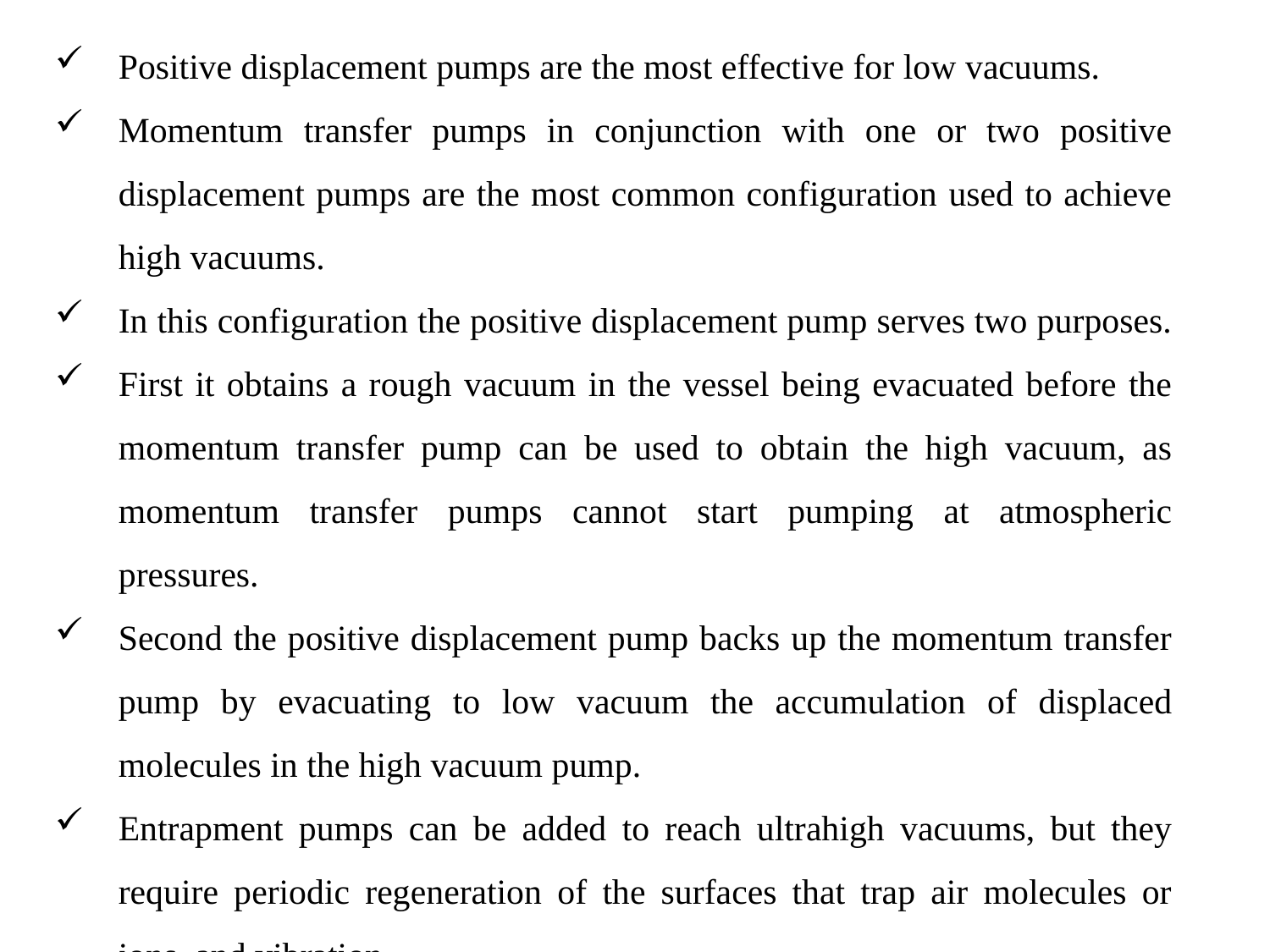

Positive displacement pumps are the most effective for low vacuums.
Momentum transfer pumps in conjunction with one or two positive displacement pumps are the most common configuration used to achieve high vacuums.
In this configuration the positive displacement pump serves two purposes.
First it obtains a rough vacuum in the vessel being evacuated before the momentum transfer pump can be used to obtain the high vacuum, as momentum transfer pumps cannot start pumping at atmospheric pressures.
Second the positive displacement pump backs up the momentum transfer pump by evacuating to low vacuum the accumulation of displaced molecules in the high vacuum pump.
Entrapment pumps can be added to reach ultrahigh vacuums, but they require periodic regeneration of the surfaces that trap air molecules or ions. and vibration.